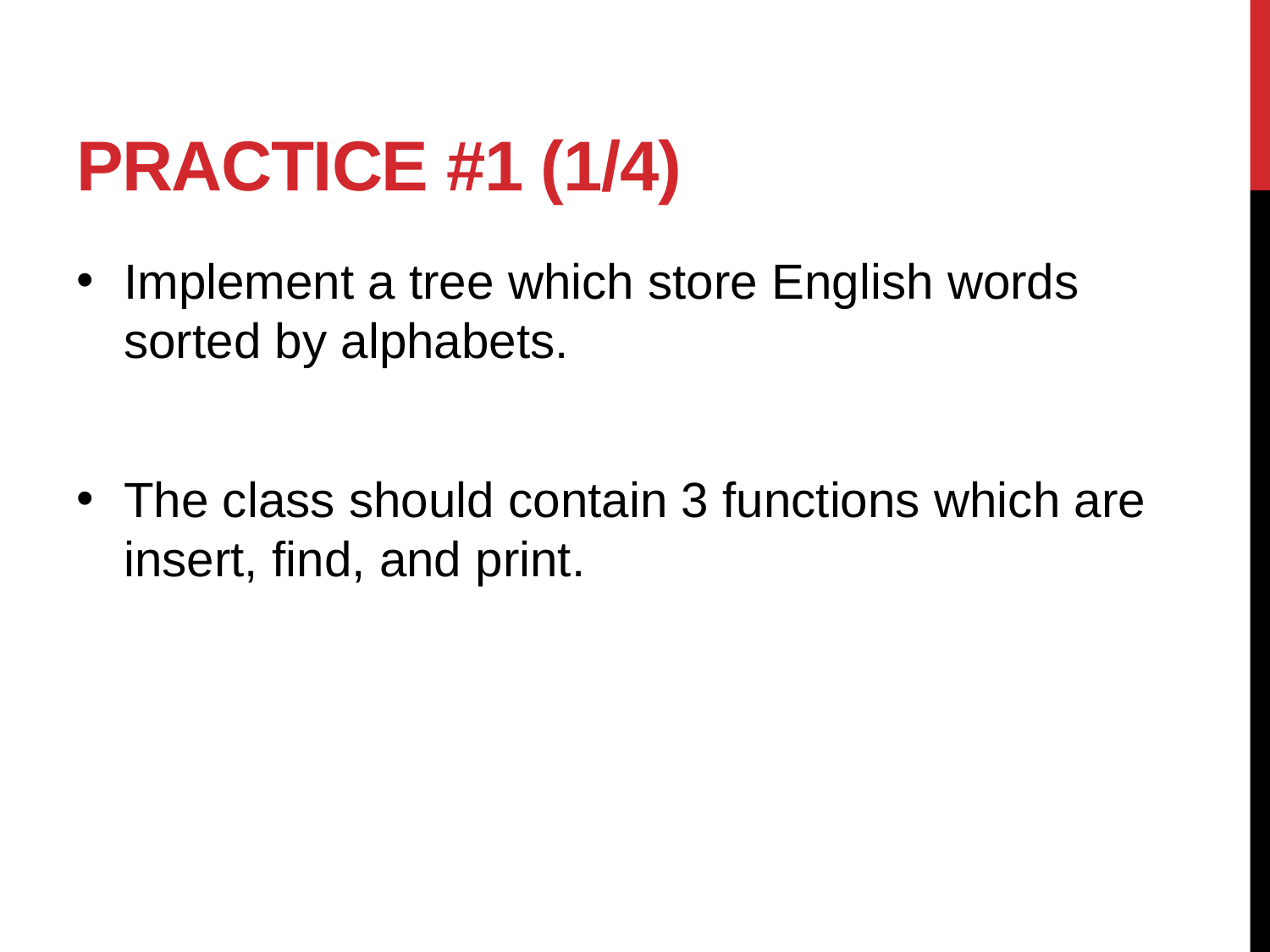

# Practice #1 (1/4)
Implement a tree which store English words sorted by alphabets.

The class should contain 3 functions which are insert, find, and print.